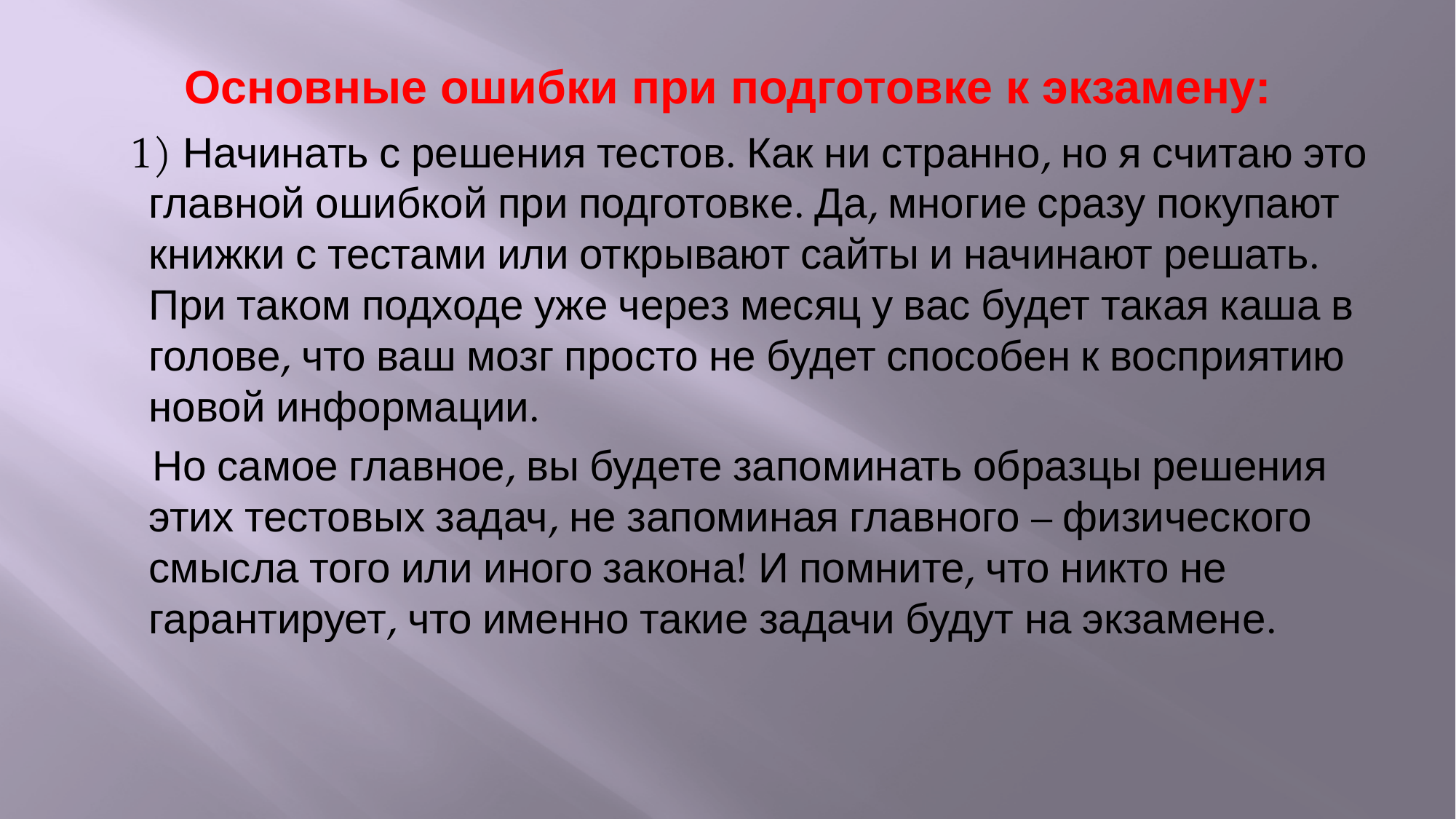

# Основные ошибки при подготовке к экзамену:
   1) Начинать с решения тестов. Как ни странно, но я считаю это главной ошибкой при подготовке. Да, многие сразу покупают книжки с тестами или открывают сайты и начинают решать. При таком подходе уже через месяц у вас будет такая каша в голове, что ваш мозг просто не будет способен к восприятию новой информации.
     Но самое главное, вы будете запоминать образцы решения этих тестовых задач, не запоминая главного – физического смысла того или иного закона! И помните, что никто не гарантирует, что именно такие задачи будут на экзамене.